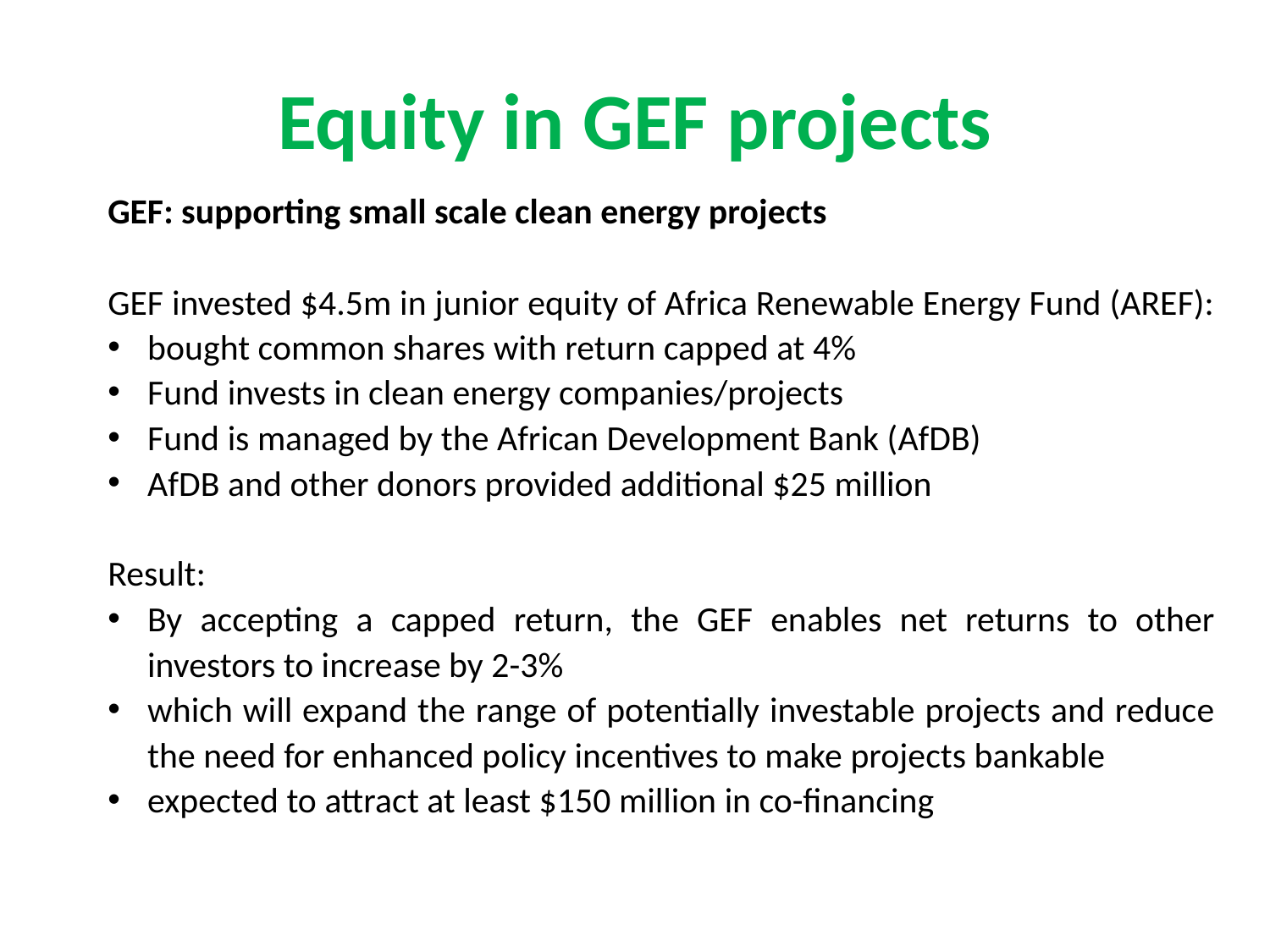

# Equity in GEF projects
GEF: supporting small scale clean energy projects

GEF invested $4.5m in junior equity of Africa Renewable Energy Fund (AREF):
bought common shares with return capped at 4%
Fund invests in clean energy companies/projects
Fund is managed by the African Development Bank (AfDB)
AfDB and other donors provided additional $25 million

Result:
By accepting a capped return, the GEF enables net returns to other investors to increase by 2-3%
which will expand the range of potentially investable projects and reduce the need for enhanced policy incentives to make projects bankable
expected to attract at least $150 million in co-financing